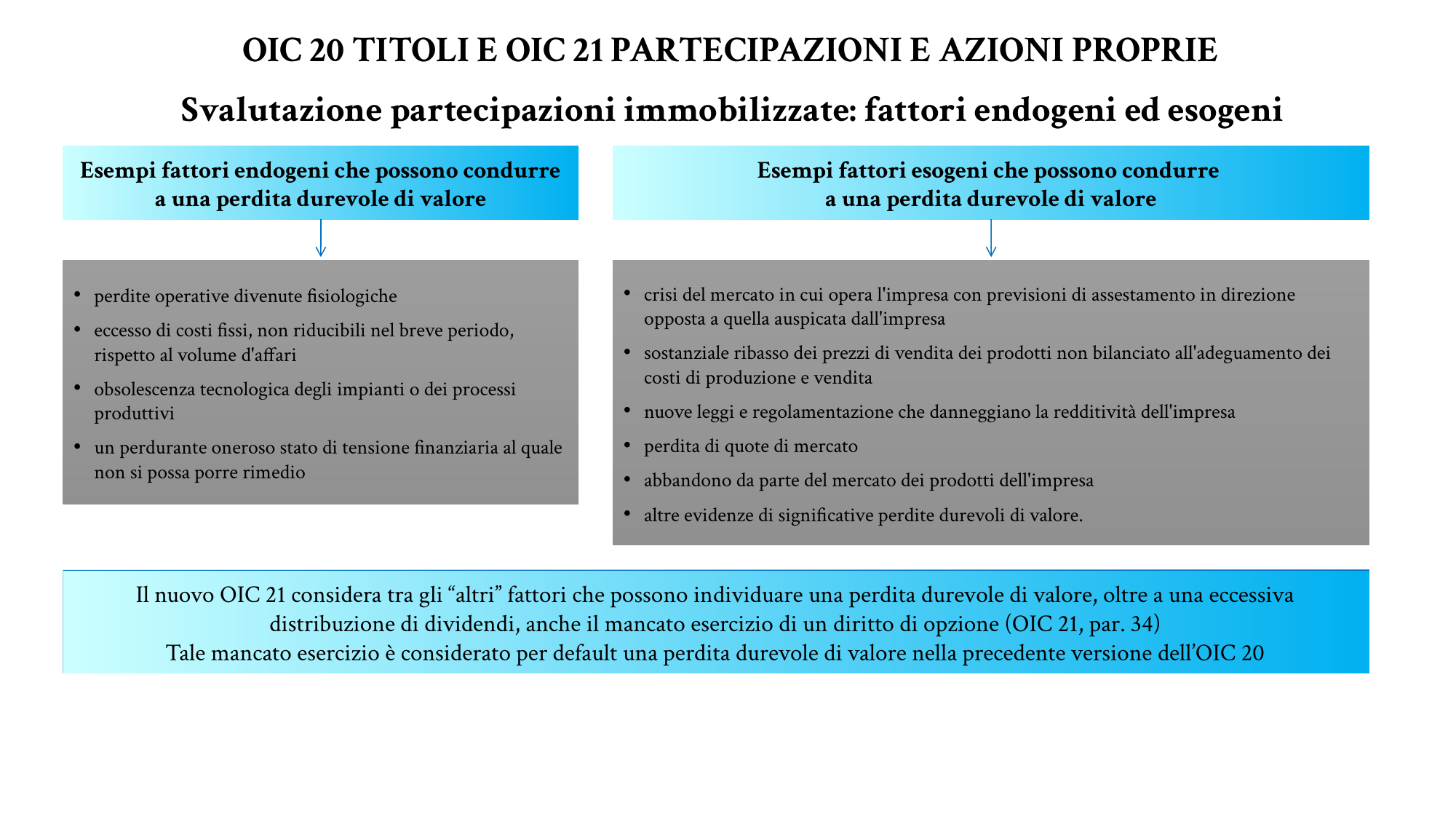

OIC 20 TITOLI E OIC 21 PARTECIPAZIONI E AZIONI PROPRIE
Svalutazione partecipazioni immobilizzate: fattori endogeni ed esogeni
Esempi fattori endogeni che possono condurre a una perdita durevole di valore
Esempi fattori esogeni che possono condurre
a una perdita durevole di valore
perdite operative divenute fisiologiche
eccesso di costi fissi, non riducibili nel breve periodo, rispetto al volume d'affari
obsolescenza tecnologica degli impianti o dei processi produttivi
un perdurante oneroso stato di tensione finanziaria al quale non si possa porre rimedio
crisi del mercato in cui opera l'impresa con previsioni di assestamento in direzione opposta a quella auspicata dall'impresa
sostanziale ribasso dei prezzi di vendita dei prodotti non bilanciato all'adeguamento dei costi di produzione e vendita
nuove leggi e regolamentazione che danneggiano la redditività dell'impresa
perdita di quote di mercato
abbandono da parte del mercato dei prodotti dell'impresa
altre evidenze di significative perdite durevoli di valore.
Il nuovo OIC 21 considera tra gli “altri” fattori che possono individuare una perdita durevole di valore, oltre a una eccessiva distribuzione di dividendi, anche il mancato esercizio di un diritto di opzione (OIC 21, par. 34)
Tale mancato esercizio è considerato per default una perdita durevole di valore nella precedente versione dell’OIC 20